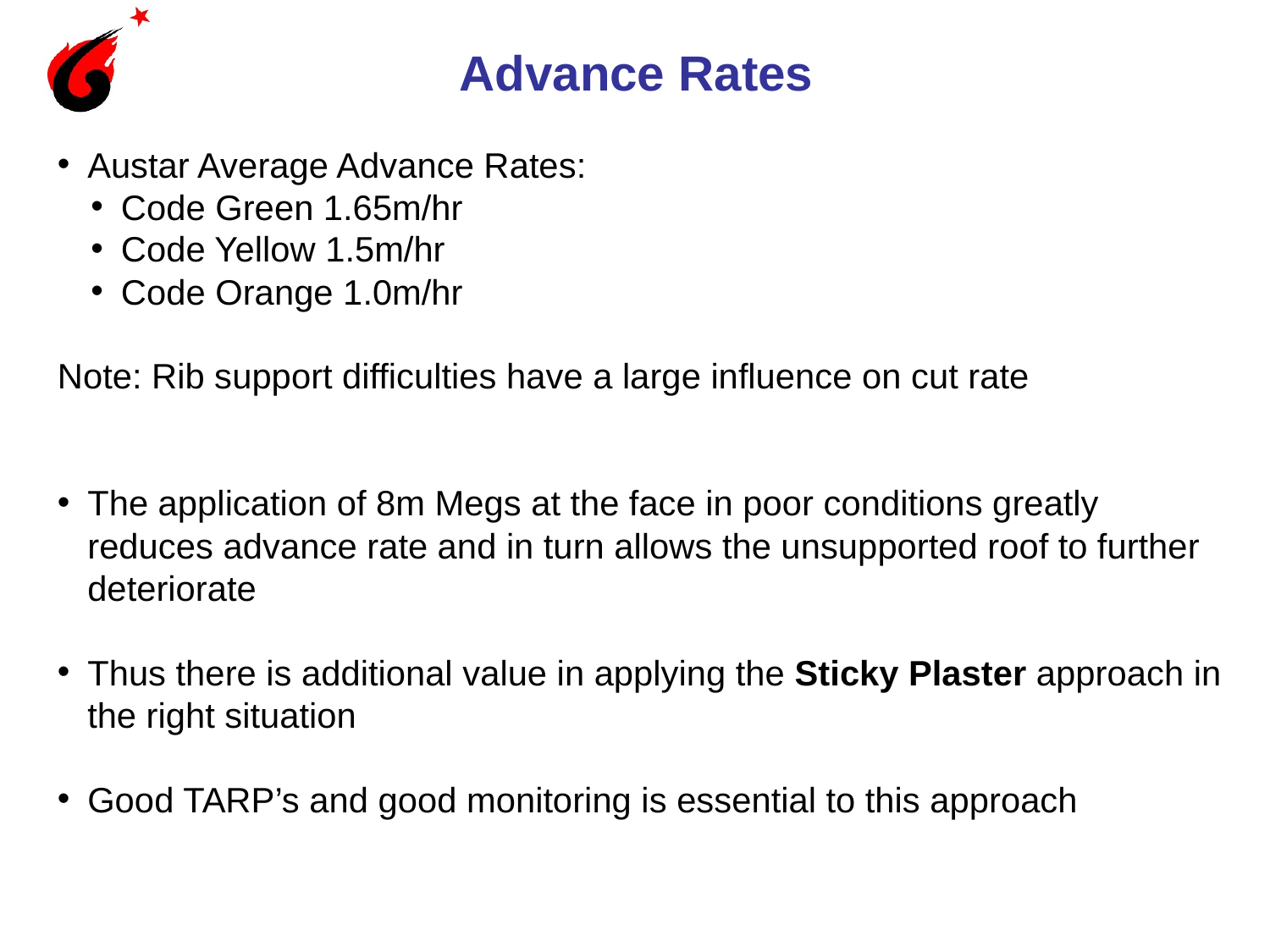

# Advance Rates
Austar Average Advance Rates:
Code Green 1.65m/hr
Code Yellow 1.5m/hr
Code Orange 1.0m/hr

Note: Rib support difficulties have a large influence on cut rate

The application of 8m Megs at the face in poor conditions greatly reduces advance rate and in turn allows the unsupported roof to further deteriorate

Thus there is additional value in applying the Sticky Plaster approach in the right situation

Good TARP’s and good monitoring is essential to this approach